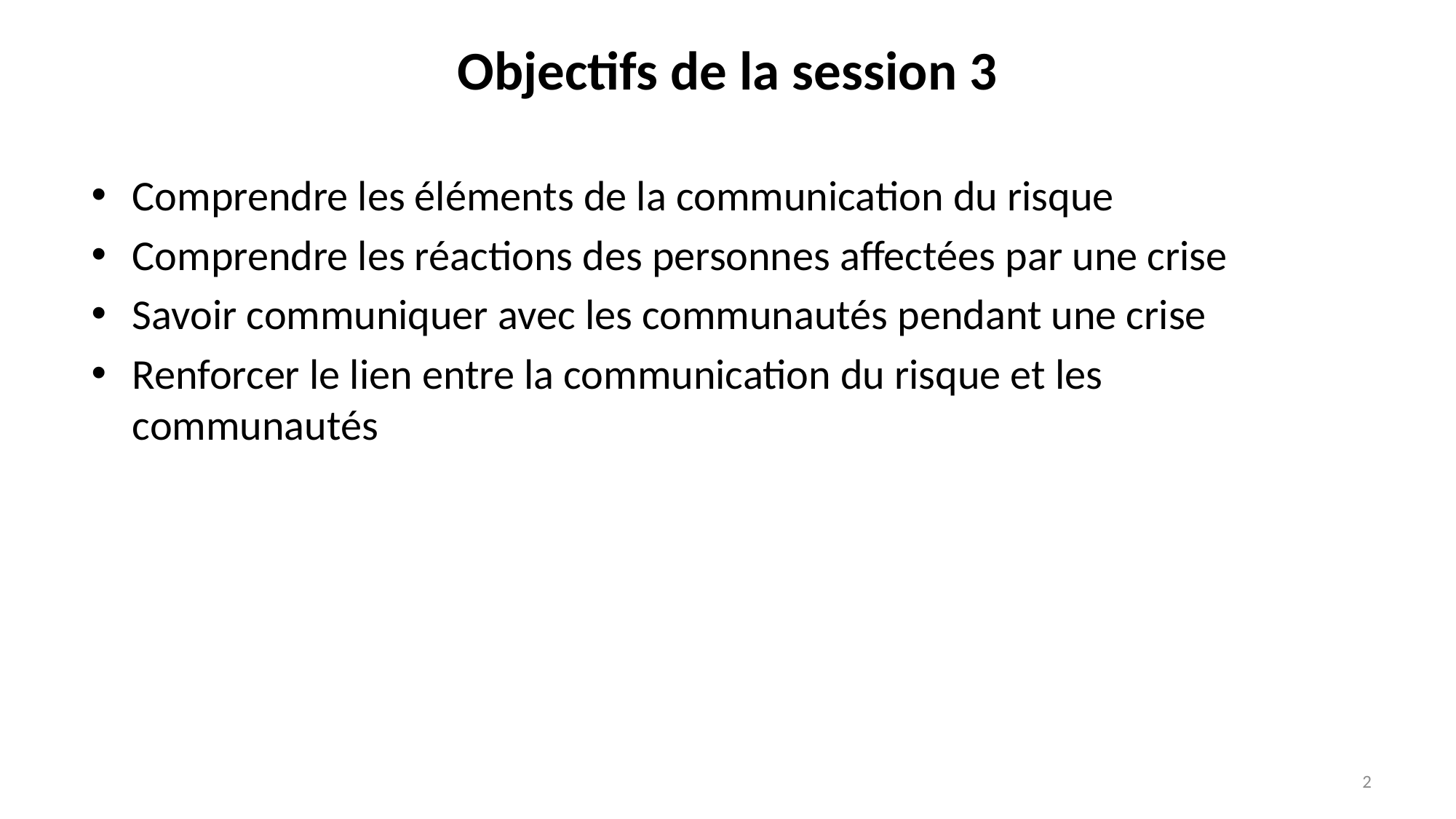

# Objectifs de la session 3
Comprendre les éléments de la communication du risque
Comprendre les réactions des personnes affectées par une crise
Savoir communiquer avec les communautés pendant une crise
Renforcer le lien entre la communication du risque et les communautés
2